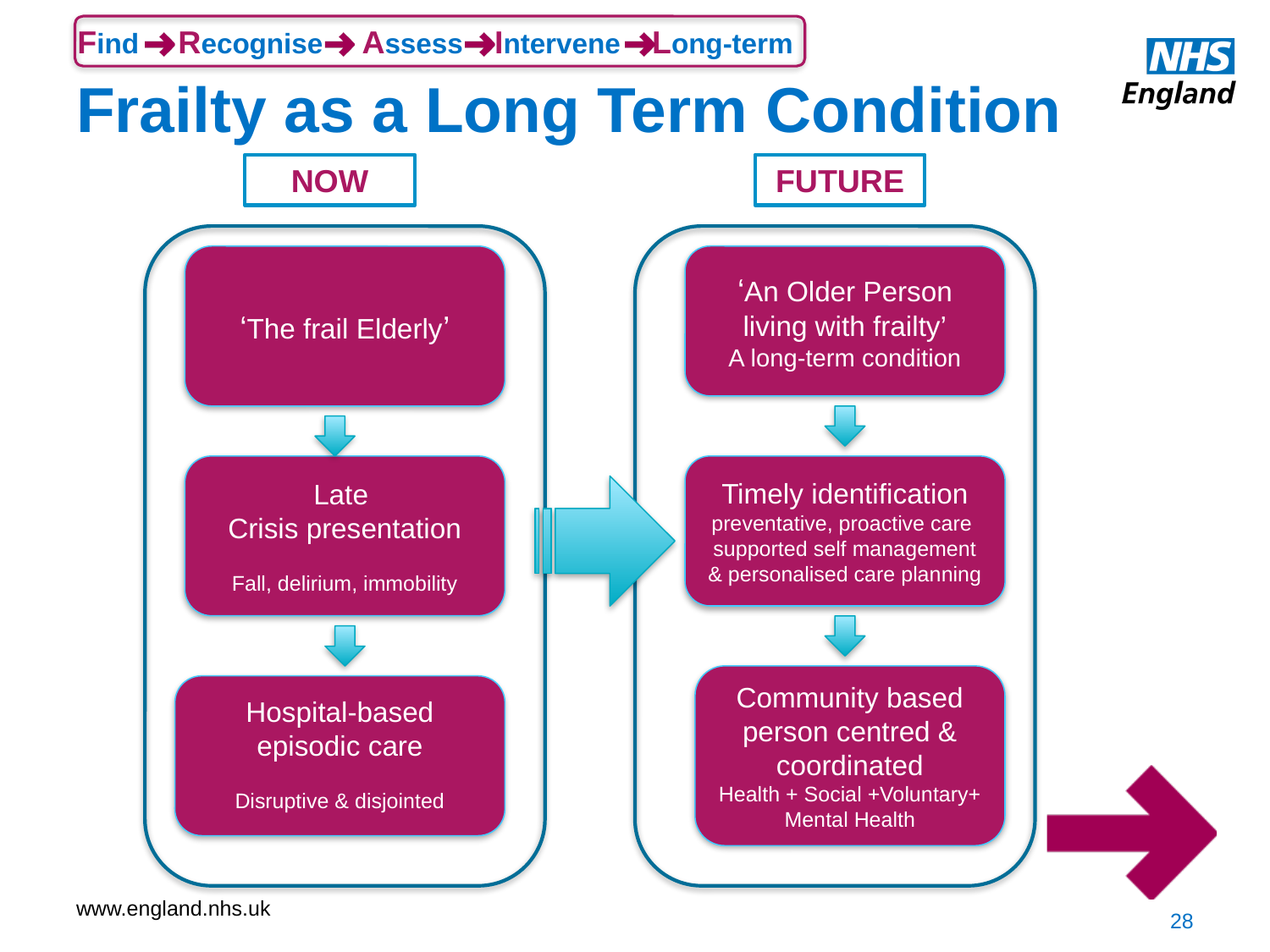

# Frailty as a Long Term Condition
NOW
FUTURE

‘The frail Elderly’
‘An Older Person living with frailty’
A long-term condition

Late
Crisis presentation

Fall, delirium, immobility
Timely identification preventative, proactive care
supported self management & personalised care planning

Community based person centred & coordinated
Health + Social +Voluntary+ Mental Health

Hospital-based episodic care

Disruptive & disjointed

28